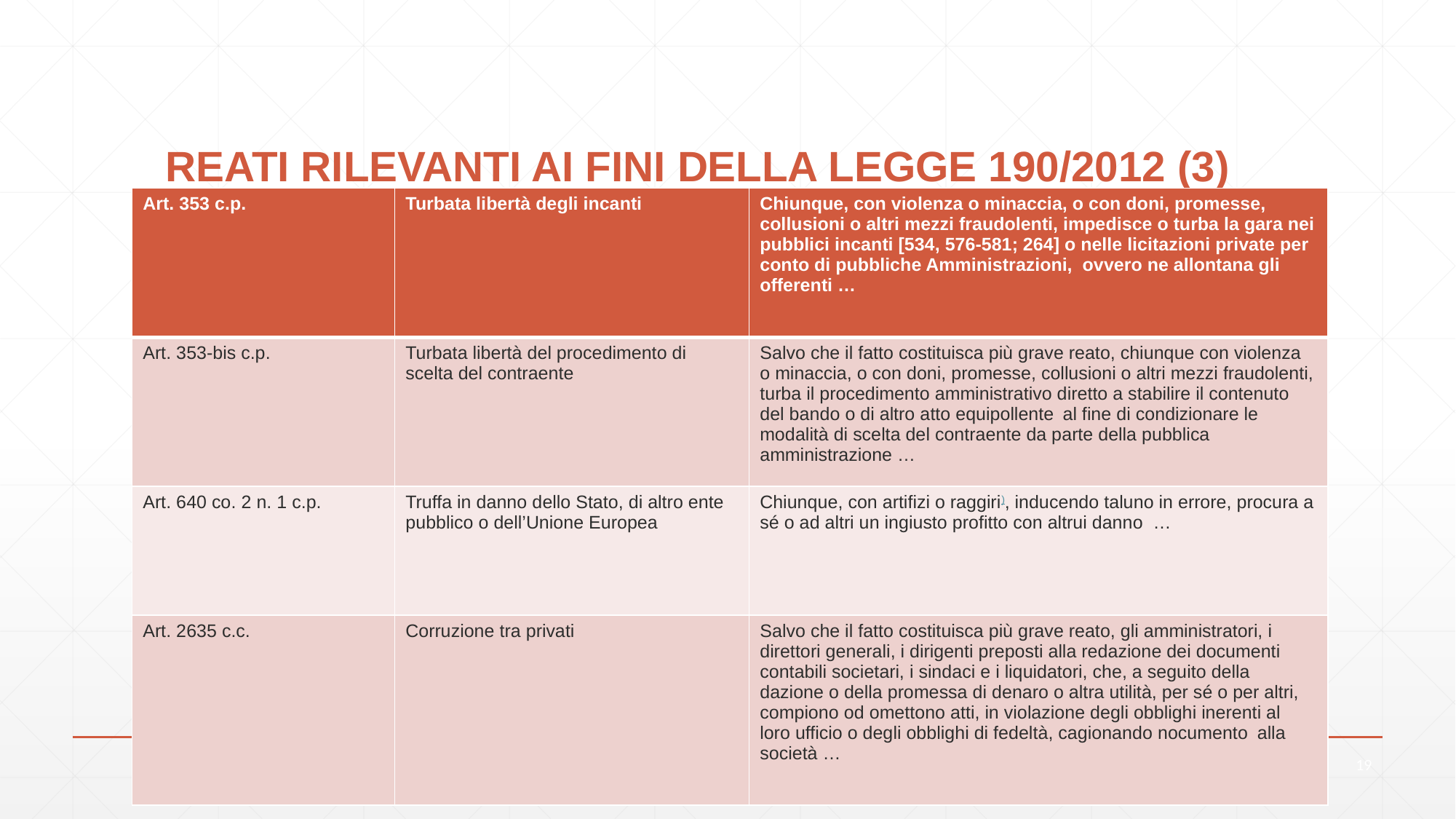

# REATI RILEVANTI AI FINI DELLA LEGGE 190/2012 (3)
| Art. 353 c.p. | Turbata libertà degli incanti | Chiunque, con violenza o minaccia, o con doni, promesse, collusioni o altri mezzi fraudolenti, impedisce o turba la gara nei pubblici incanti [534, 576-581; 264] o nelle licitazioni private per conto di pubbliche Amministrazioni, ovvero ne allontana gli offerenti … |
| --- | --- | --- |
| Art. 353-bis c.p. | Turbata libertà del procedimento di scelta del contraente | Salvo che il fatto costituisca più grave reato, chiunque con violenza o minaccia, o con doni, promesse, collusioni o altri mezzi fraudolenti, turba il procedimento amministrativo diretto a stabilire il contenuto del bando o di altro atto equipollente al fine di condizionare le modalità di scelta del contraente da parte della pubblica amministrazione … |
| Art. 640 co. 2 n. 1 c.p. | Truffa in danno dello Stato, di altro ente pubblico o dell’Unione Europea | Chiunque, con artifizi o raggiri), inducendo taluno in errore, procura a sé o ad altri un ingiusto profitto con altrui danno … |
| Art. 2635 c.c. | Corruzione tra privati | Salvo che il fatto costituisca più grave reato, gli amministratori, i direttori generali, i dirigenti preposti alla redazione dei documenti contabili societari, i sindaci e i liquidatori, che, a seguito della dazione o della promessa di denaro o altra utilità, per sé o per altri, compiono od omettono atti, in violazione degli obblighi inerenti al loro ufficio o degli obblighi di fedeltà, cagionando nocumento alla società … |
19